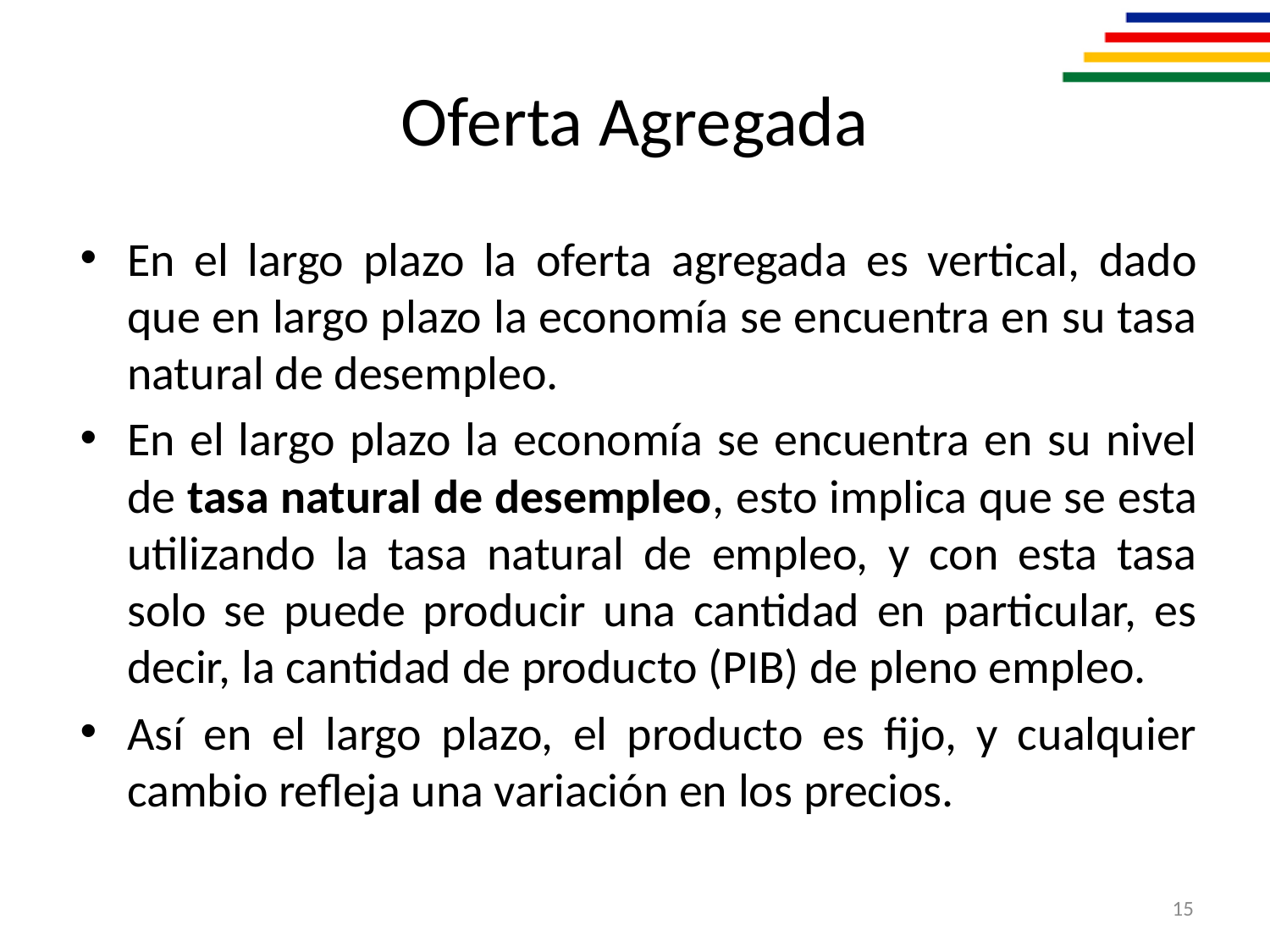

Oferta Agregada
En el largo plazo la oferta agregada es vertical, dado que en largo plazo la economía se encuentra en su tasa natural de desempleo.
En el largo plazo la economía se encuentra en su nivel de tasa natural de desempleo, esto implica que se esta utilizando la tasa natural de empleo, y con esta tasa solo se puede producir una cantidad en particular, es decir, la cantidad de producto (PIB) de pleno empleo.
Así en el largo plazo, el producto es fijo, y cualquier cambio refleja una variación en los precios.

15